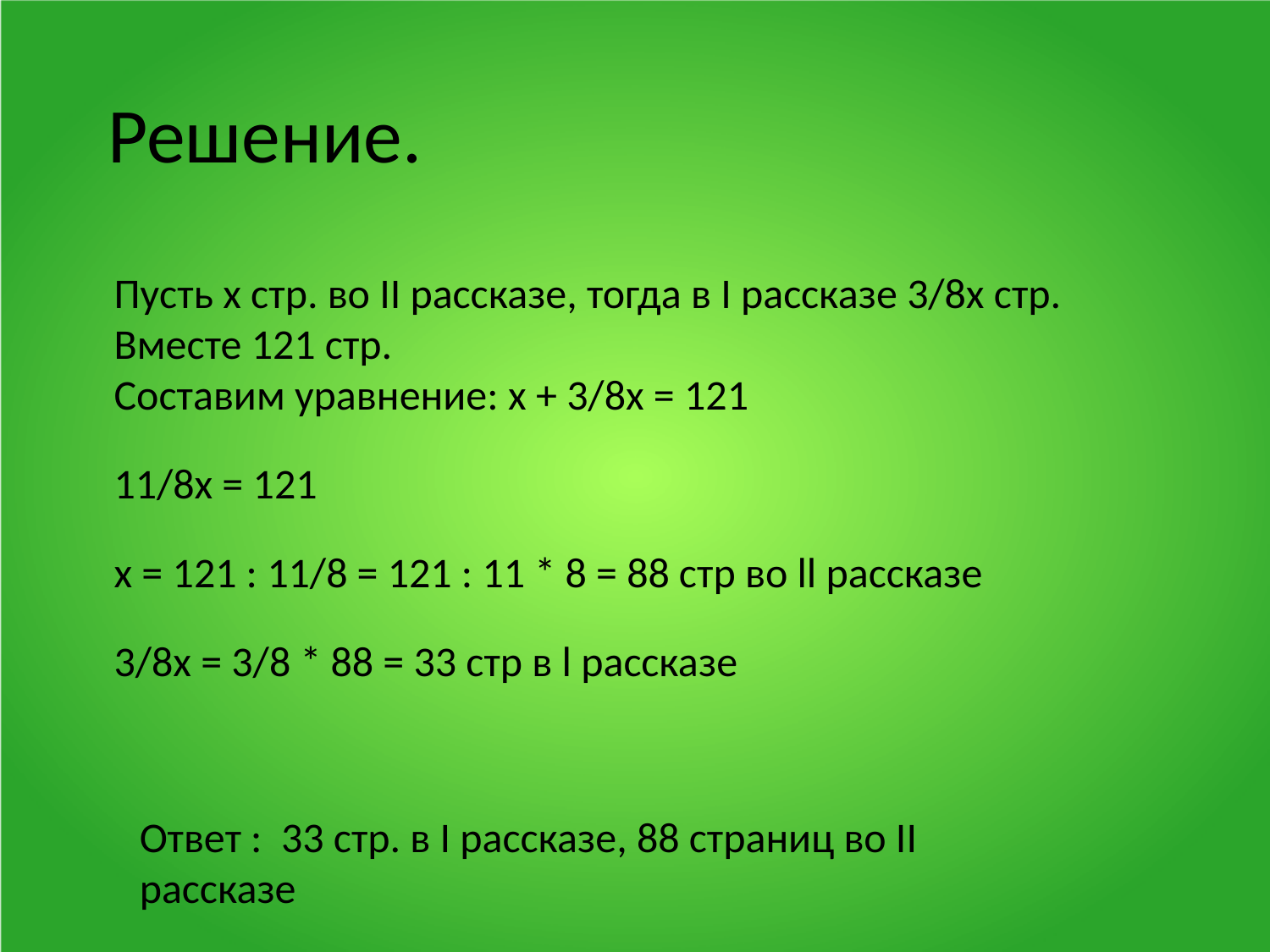

Решение.

Пусть х стр. во II рассказе, тогда в I рассказе 3/8х стр. Вместе 121 стр.
Составим уравнение: х + 3/8х = 121

11/8х = 121

х = 121 : 11/8 = 121 : 11 * 8 = 88 стр во ll рассказе

3/8х = 3/8 * 88 = 33 стр в l рассказе

Ответ :  33 стр. в I рассказе, 88 страниц во II рассказе